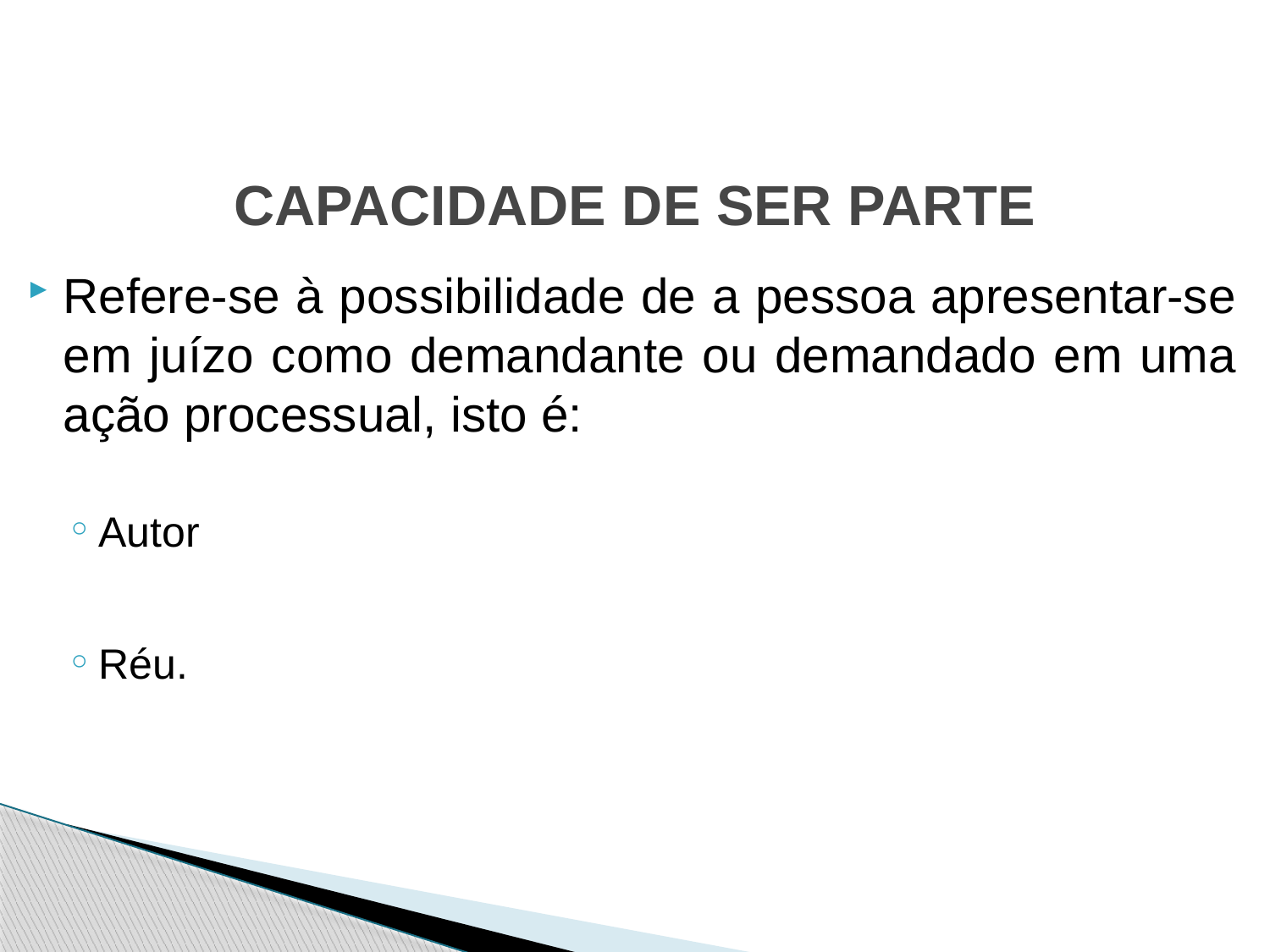

# CAPACIDADE DE SER PARTE
Refere-se à possibilidade de a pessoa apresentar-se em juízo como demandante ou demandado em uma ação processual, isto é:

Autor

Réu.